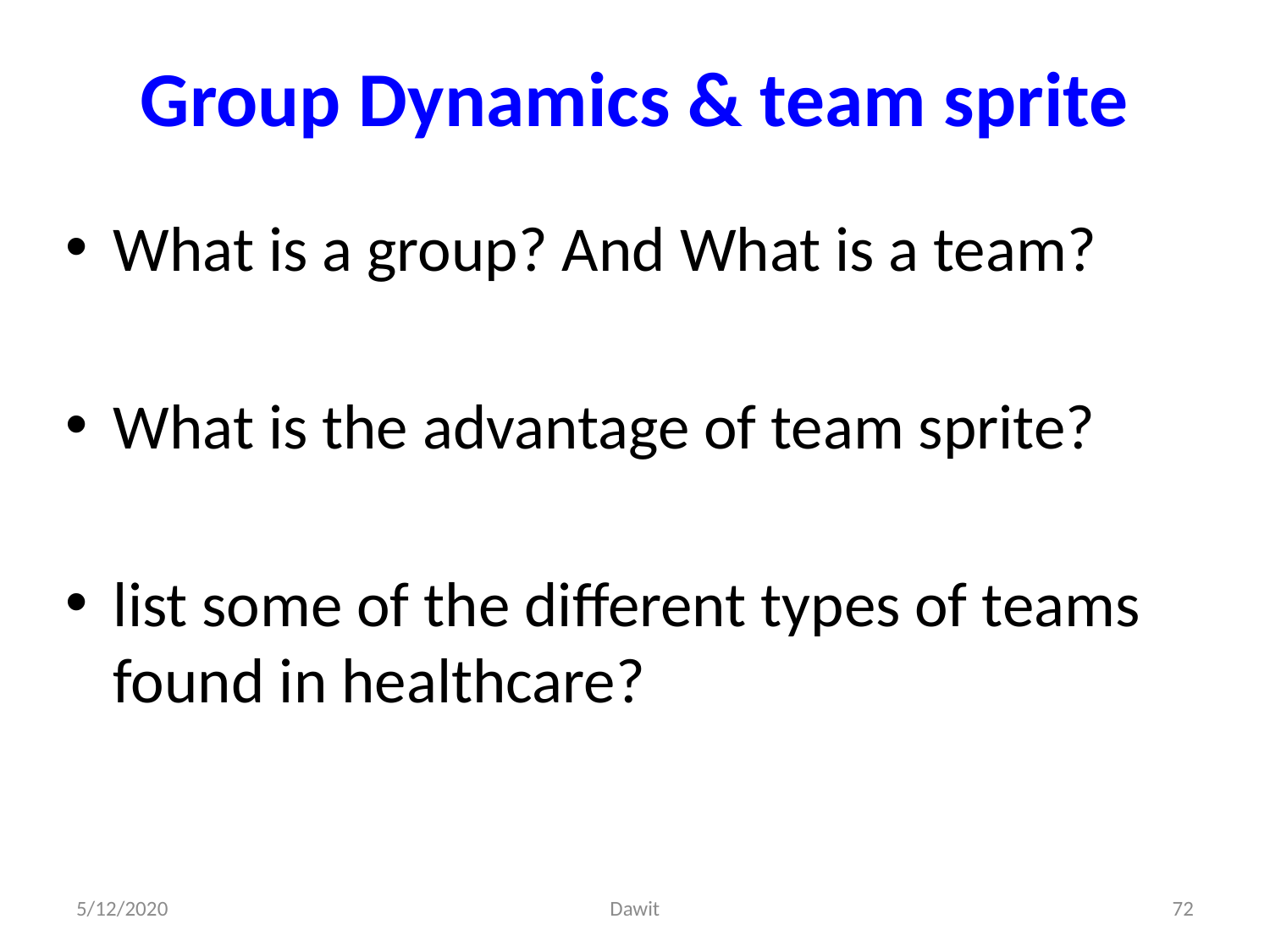

# Group Dynamics & team sprite
What is a group? And What is a team?

What is the advantage of team sprite?

list some of the different types of teams found in healthcare?

5/12/2020
Dawit
72